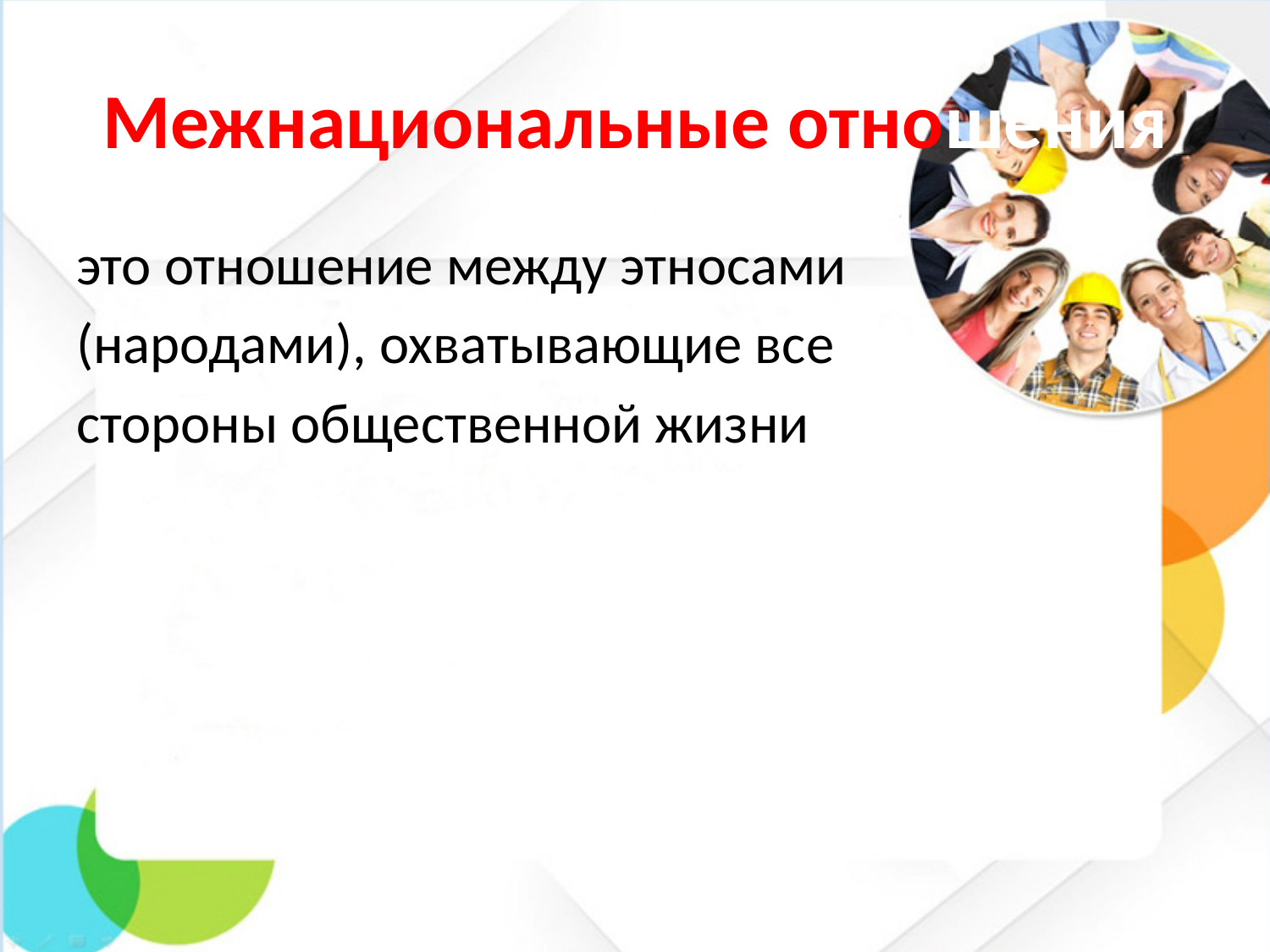

# Межнациональные отношения
это отношение между этносами
(народами), охватывающие все
стороны общественной жизни